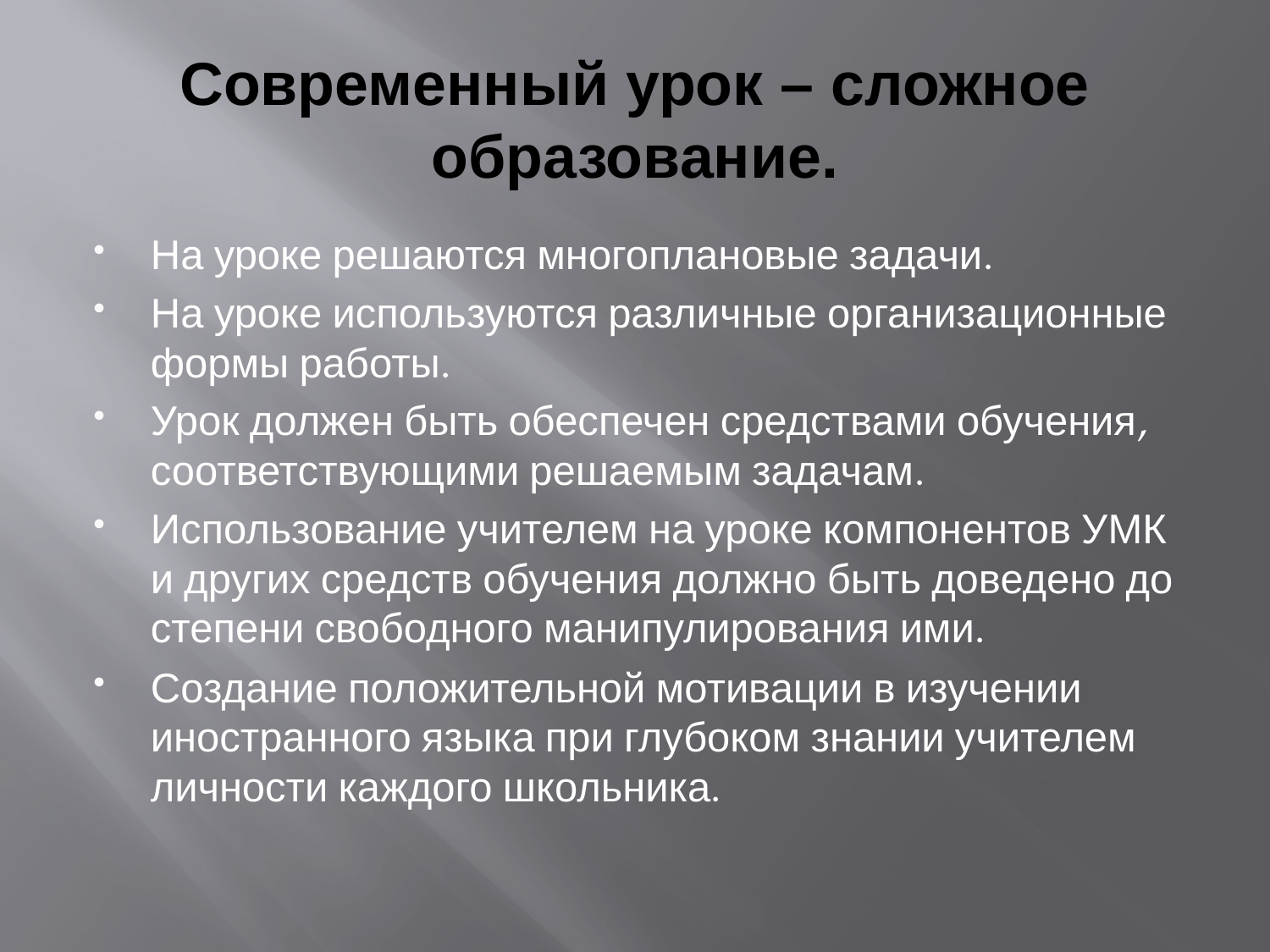

# Современный урок – сложное образование.
На уроке решаются многоплановые задачи.
На уроке используются различные организационные формы работы.
Урок должен быть обеспечен средствами обучения, соответствующими решаемым задачам.
Использование учителем на уроке компонентов УМК и других средств обучения должно быть доведено до степени свободного манипулирования ими.
Создание положительной мотивации в изучении иностранного языка при глубоком знании учителем личности каждого школьника.